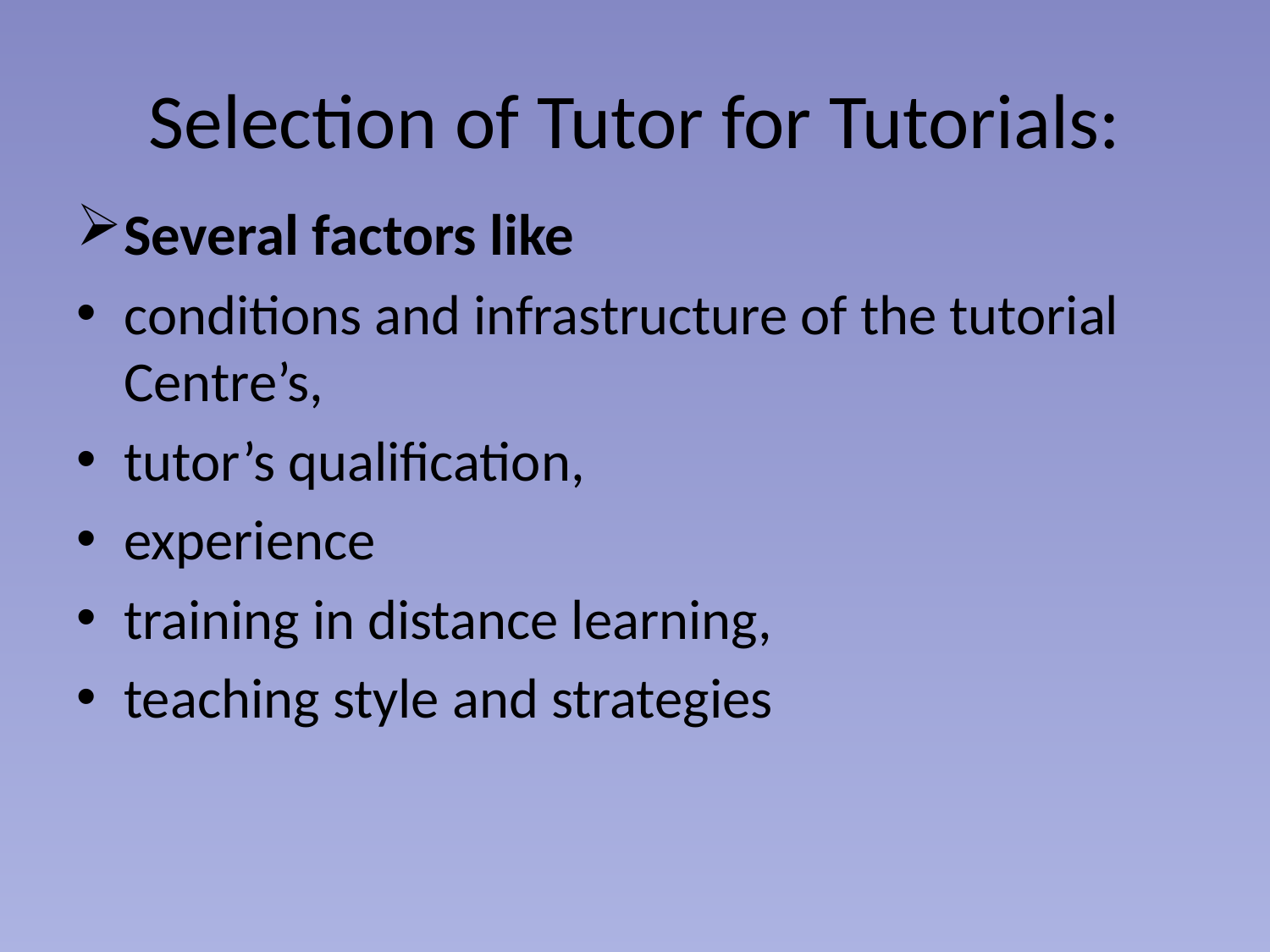

# Selection of Tutor for Tutorials:
Several factors like
conditions and infrastructure of the tutorial Centre’s,
tutor’s qualification,
experience
training in distance learning,
teaching style and strategies